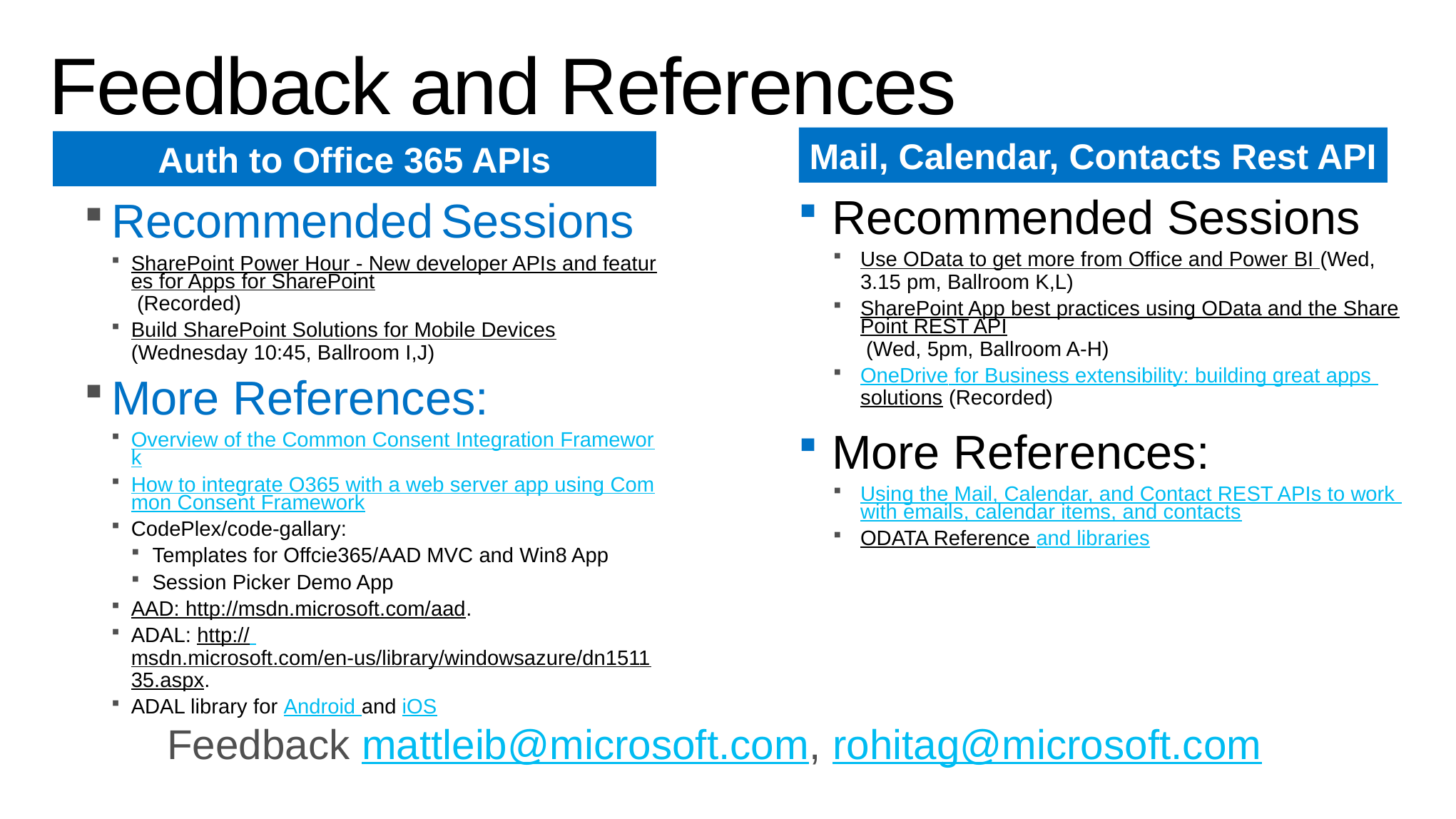

# Feedback and References
Mail, Calendar, Contacts Rest API
Auth to Office 365 APIs
Recommended Sessions
Use OData to get more from Office and Power BI (Wed, 3.15 pm, Ballroom K,L)
SharePoint App best practices using OData and the SharePoint REST API (Wed, 5pm, Ballroom A-H)
OneDrive for Business extensibility: building great apps solutions (Recorded)
More References:
Using the Mail, Calendar, and Contact REST APIs to work with emails, calendar items, and contacts
ODATA Reference and libraries

Recommended Sessions
SharePoint Power Hour - New developer APIs and features for Apps for SharePoint (Recorded)
Build SharePoint Solutions for Mobile Devices (Wednesday 10:45, Ballroom I,J)
More References:
Overview of the Common Consent Integration Framework
How to integrate O365 with a web server app using Common Consent Framework
CodePlex/code-gallary:
Templates for Offcie365/AAD MVC and Win8 App
Session Picker Demo App
AAD: http://msdn.microsoft.com/aad.
ADAL: http:// msdn.microsoft.com/en-us/library/windowsazure/dn151135.aspx.
ADAL library for Android and iOS
Feedback mattleib@microsoft.com, rohitag@microsoft.com